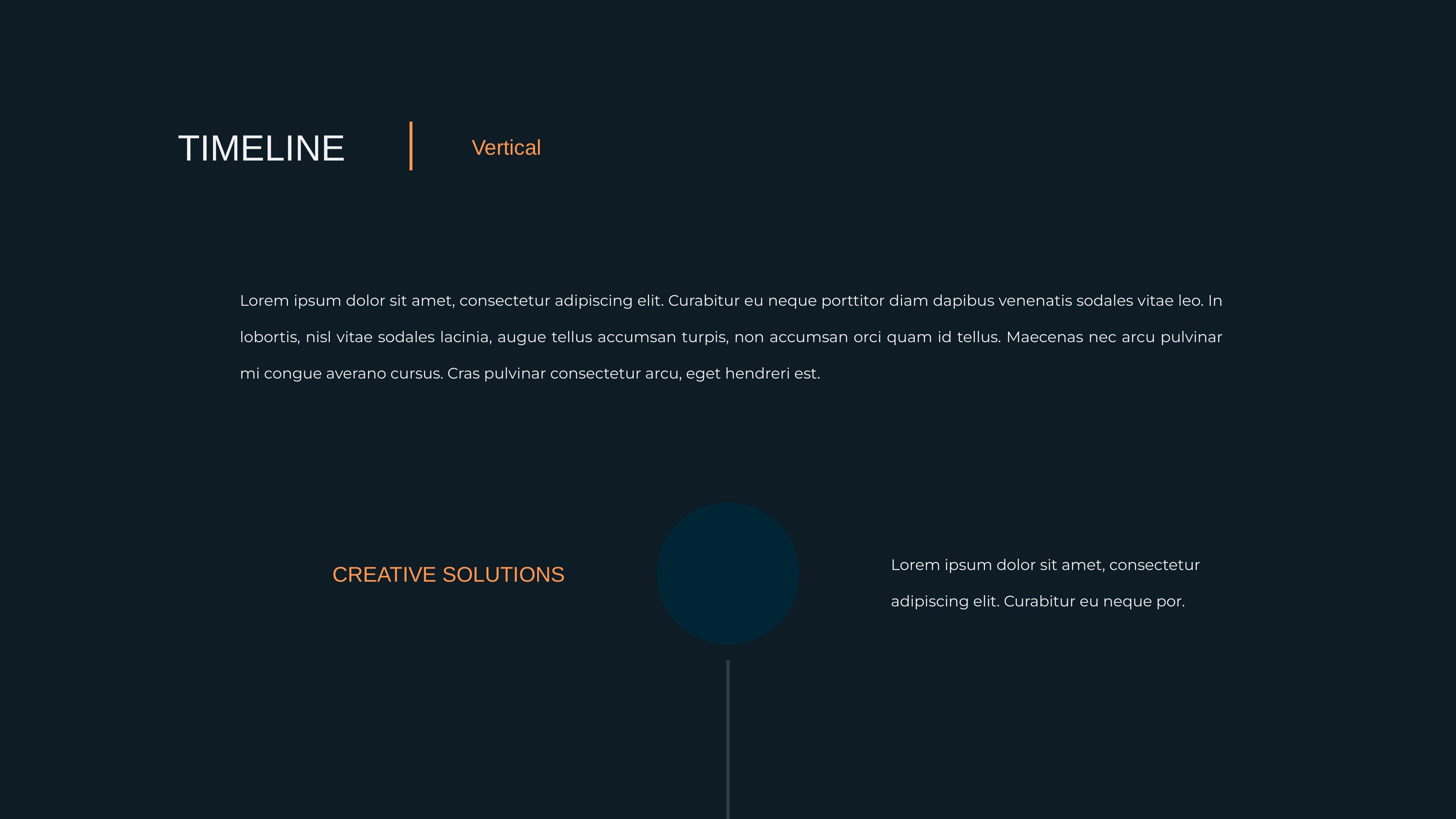

TIMELINE
Vertical
Lorem ipsum dolor sit amet, consectetur adipiscing elit. Curabitur eu neque porttitor diam dapibus venenatis sodales vitae leo. In lobortis, nisl vitae sodales lacinia, augue tellus accumsan turpis, non accumsan orci quam id tellus. Maecenas nec arcu pulvinar mi congue averano cursus. Cras pulvinar consectetur arcu, eget hendreri est.

Lorem ipsum dolor sit amet, consectetur adipiscing elit. Curabitur eu neque por.
CREATIVE SOLUTIONS